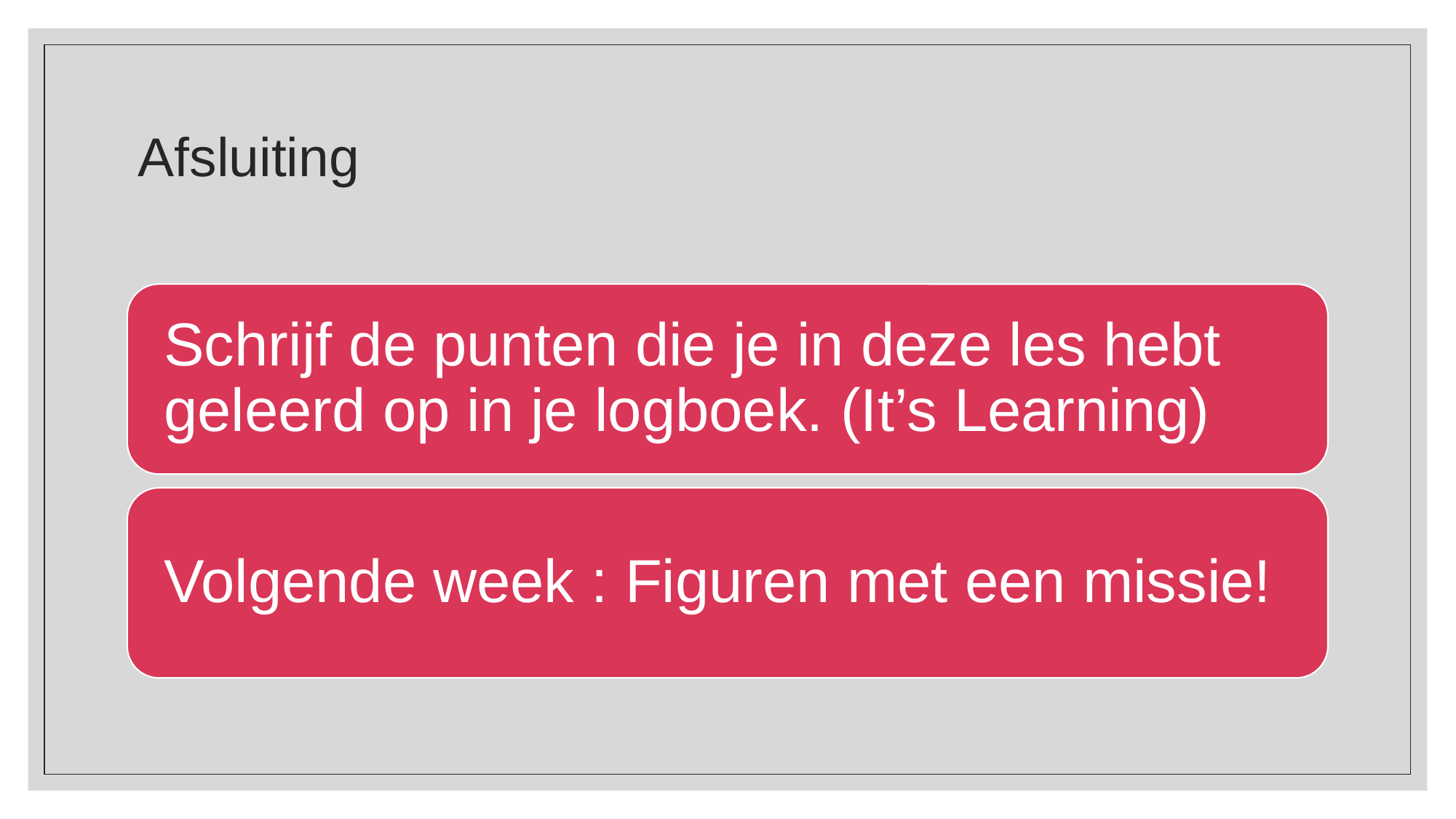

# Afsluiting
Schrijf de punten die je in deze les hebt geleerd op in je logboek. (It’s Learning)
Volgende week : Figuren met een missie!